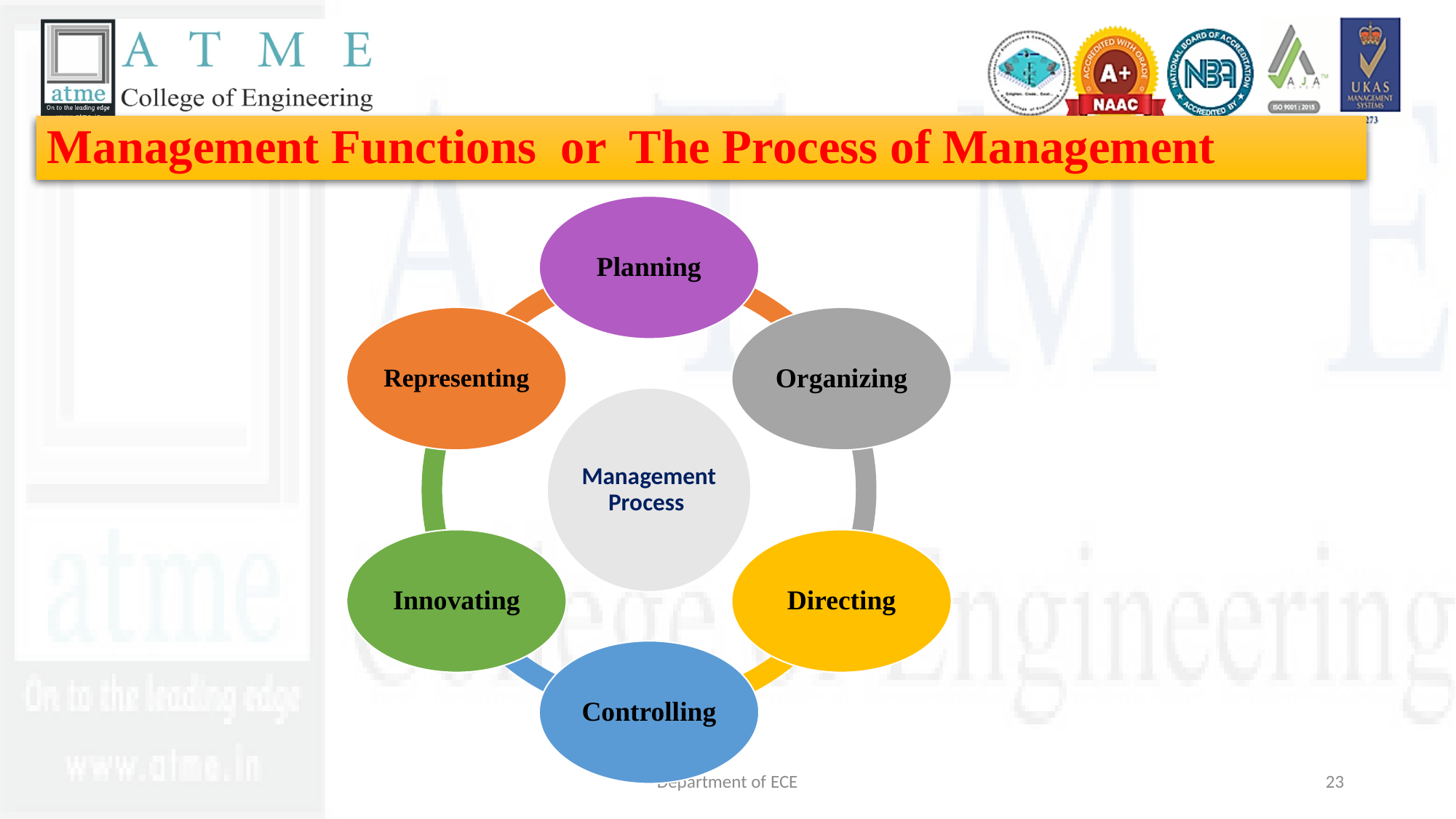

# Management Functions  or  The Process of Management
Management Process
Planning
Organizing
Directing
Controlling
Innovating
Representing
Department of ECE
23